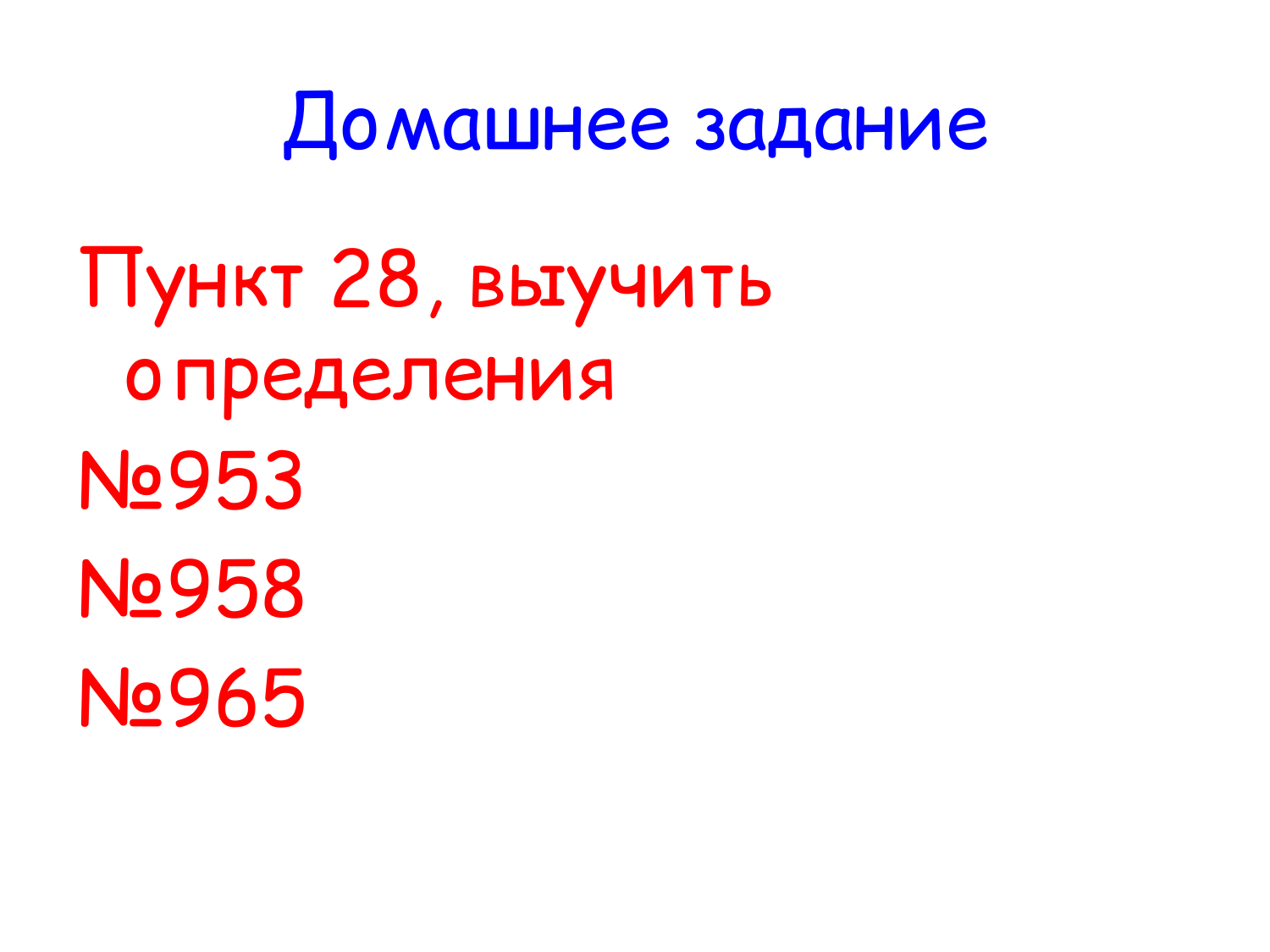

# Домашнее задание
Пункт 28, выучить определения
№953
№958
№965